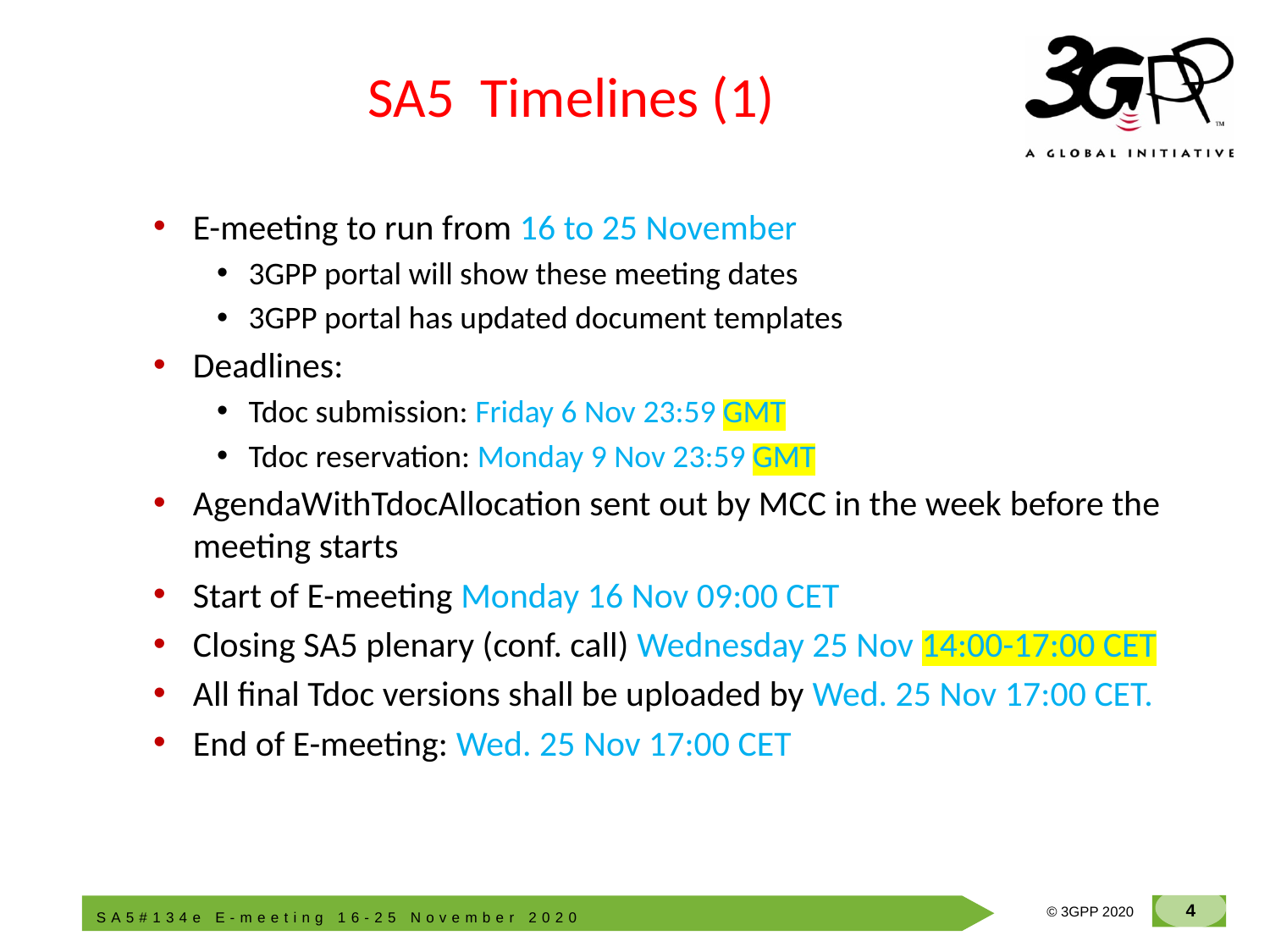

# SA5  Timelines (1)
E-meeting to run from 16 to 25 November
3GPP portal will show these meeting dates
3GPP portal has updated document templates
Deadlines:
Tdoc submission: Friday 6 Nov 23:59 GMT
Tdoc reservation: Monday 9 Nov 23:59 GMT
AgendaWithTdocAllocation sent out by MCC in the week before the meeting starts
Start of E-meeting Monday 16 Nov 09:00 CET
Closing SA5 plenary (conf. call) Wednesday 25 Nov 14:00-17:00 CET
All final Tdoc versions shall be uploaded by Wed. 25 Nov 17:00 CET.
End of E-meeting: Wed. 25 Nov 17:00 CET